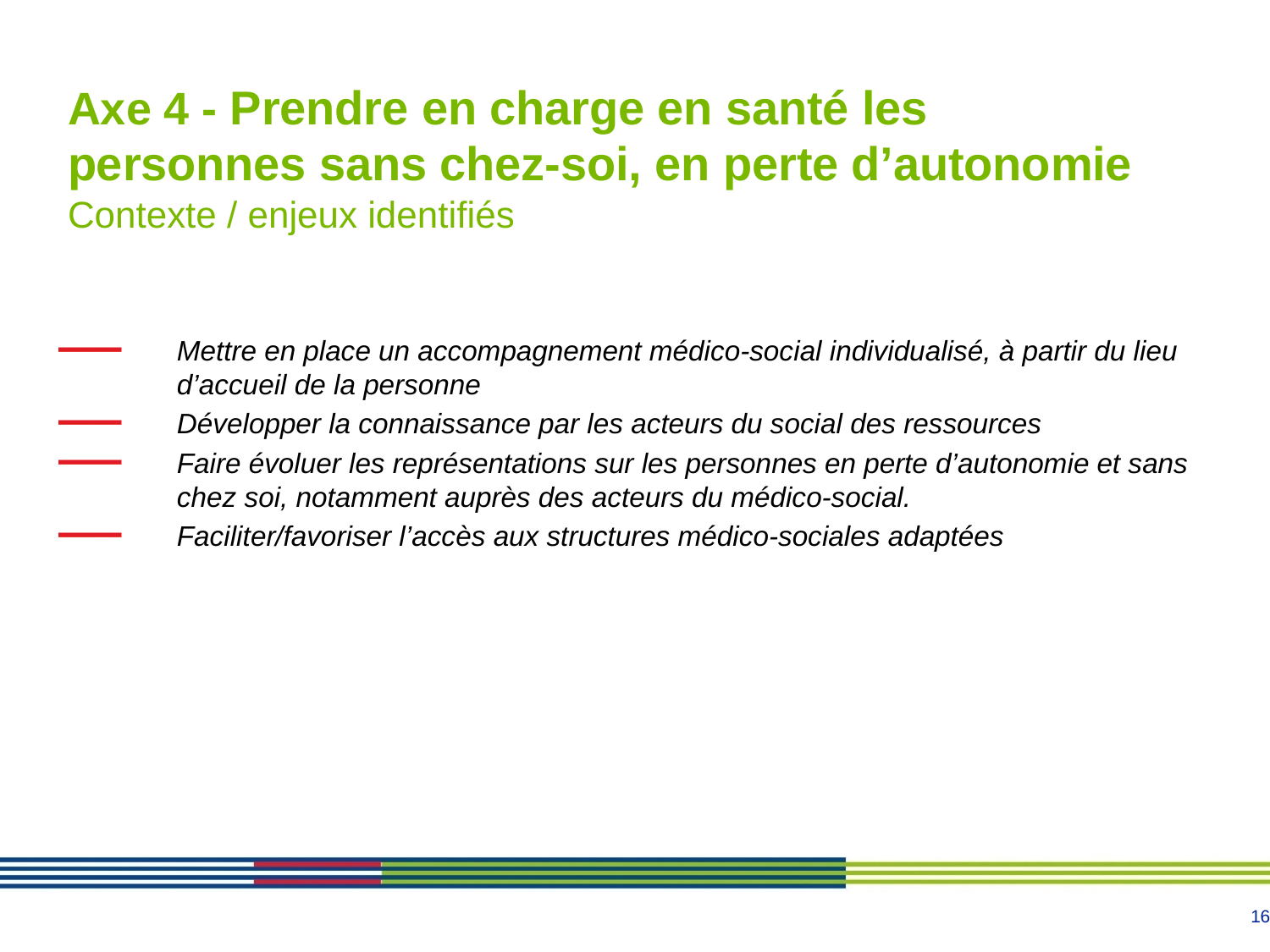

# Axe 4 - Prendre en charge en santé les personnes sans chez-soi, en perte d’autonomie Contexte / enjeux identifiés
Mettre en place un accompagnement médico-social individualisé, à partir du lieu d’accueil de la personne
Développer la connaissance par les acteurs du social des ressources
Faire évoluer les représentations sur les personnes en perte d’autonomie et sans chez soi, notamment auprès des acteurs du médico-social.
Faciliter/favoriser l’accès aux structures médico-sociales adaptées